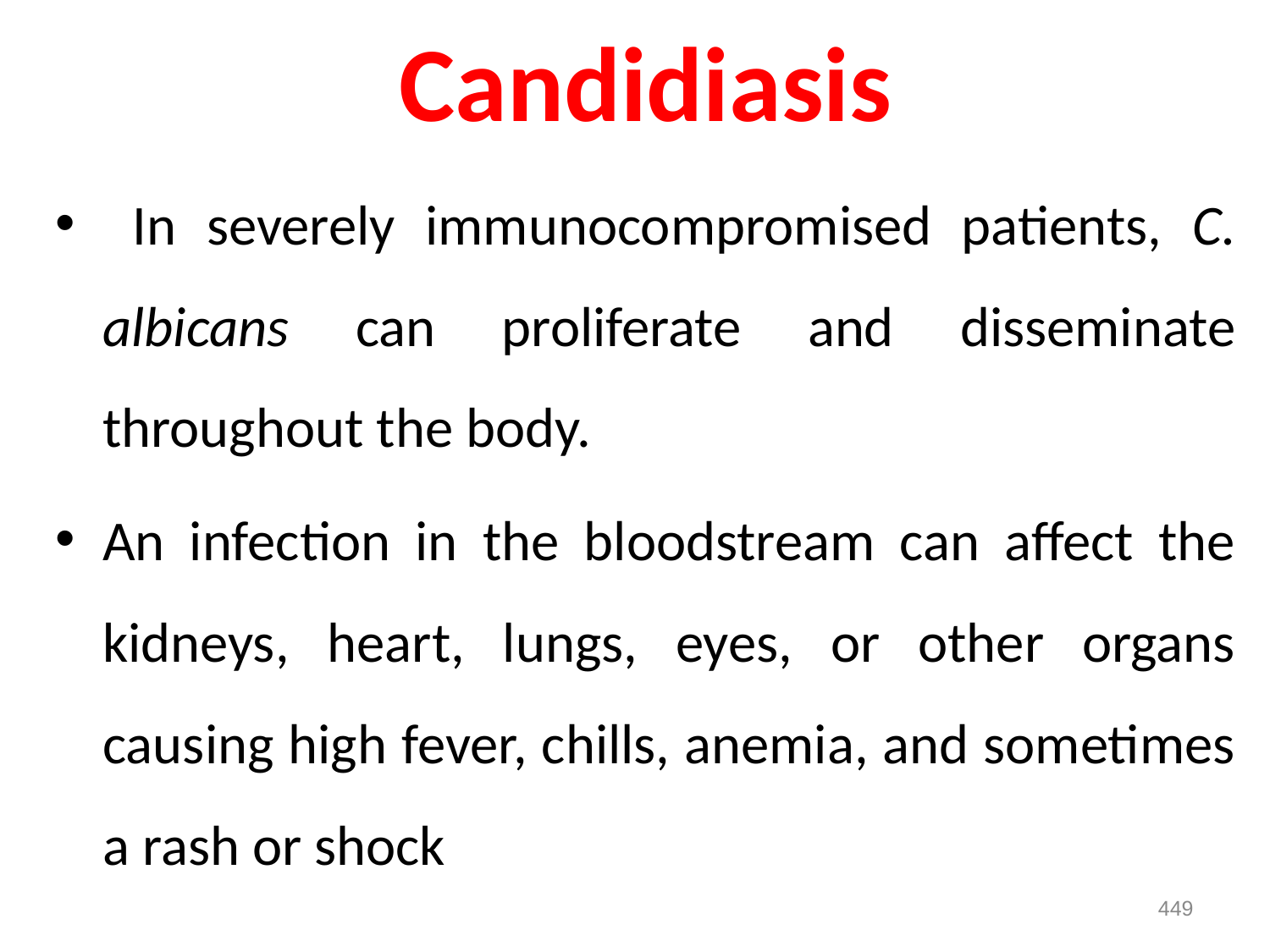

# Candidiasis
 In severely immunocompromised patients, C. albicans can proliferate and disseminate throughout the body.
An infection in the bloodstream can affect the kidneys, heart, lungs, eyes, or other organs causing high fever, chills, anemia, and sometimes a rash or shock

449